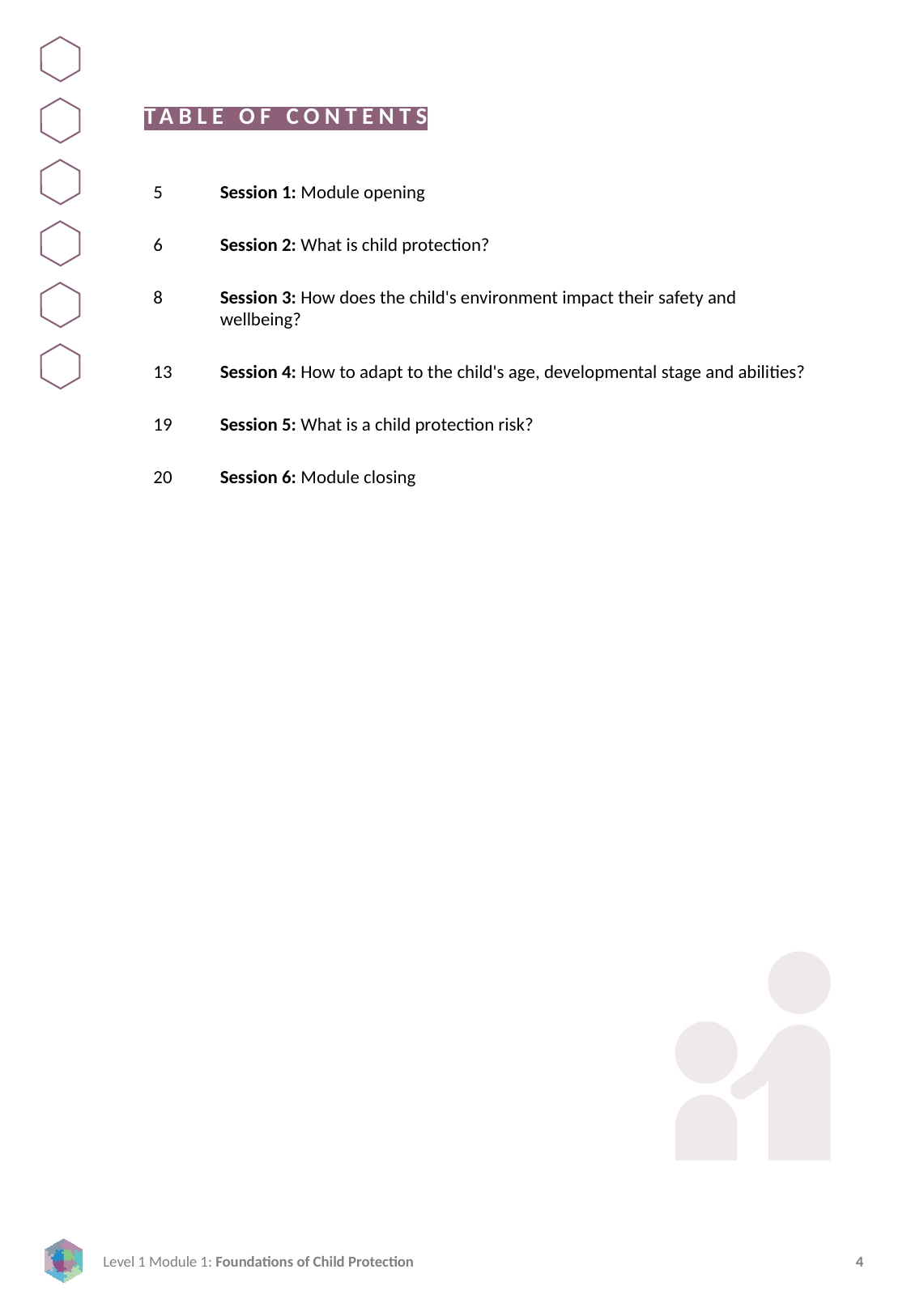

TABLE OF CONTENTS

5
6
8
13
19
20
Session 1: Module opening
Session 2: What is child protection?
Session 3: How does the child's environment impact their safety and wellbeing?
Session 4: How to adapt to the child's age, developmental stage and abilities?
Session 5: What is a child protection risk?
Session 6: Module closing